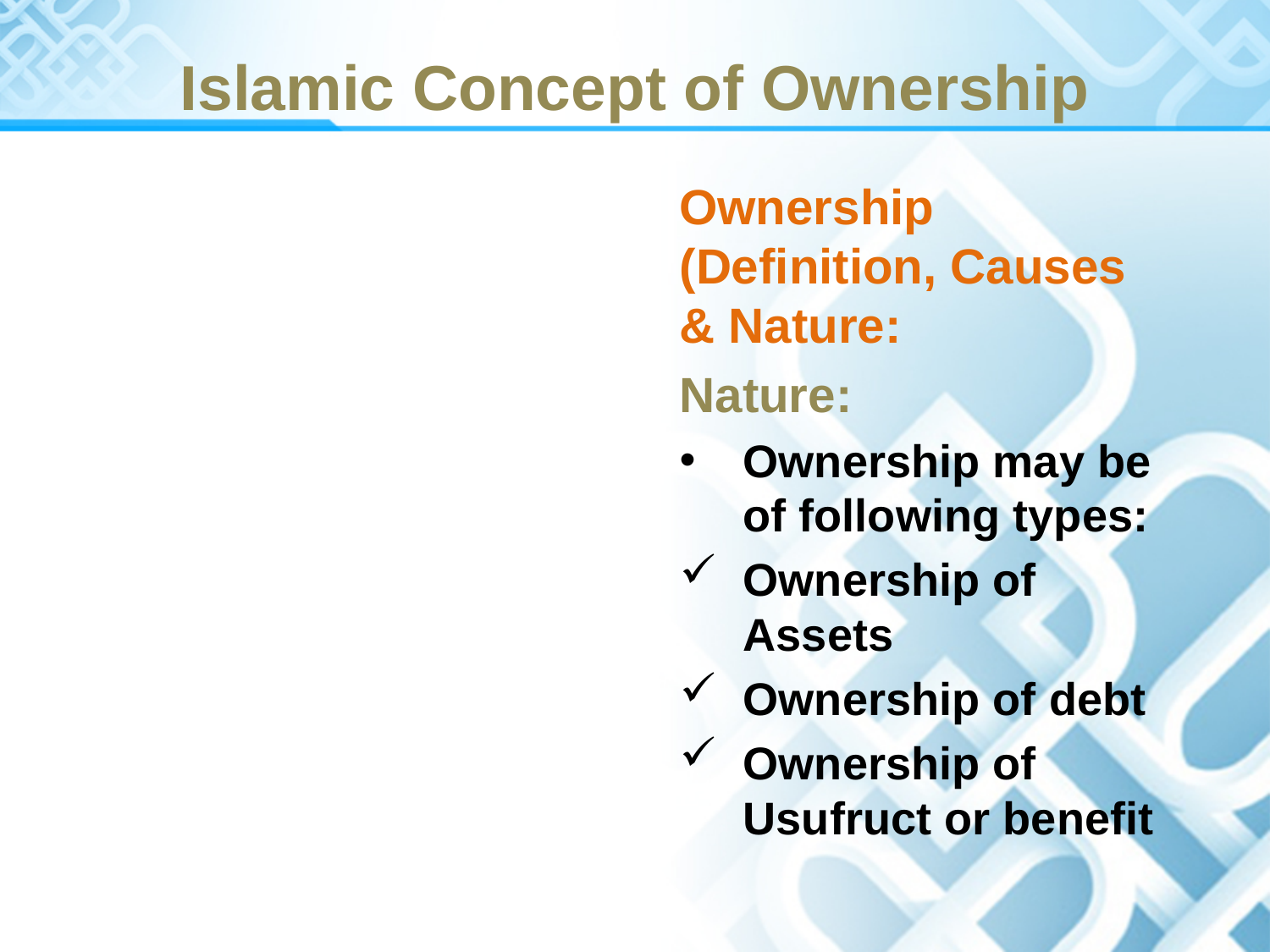

Islamic Concept of Ownership
Ownership (Definition, Causes & Nature:
Nature:
Ownership may be of following types:
Ownership of Assets
Ownership of debt
Ownership of Usufruct or benefit